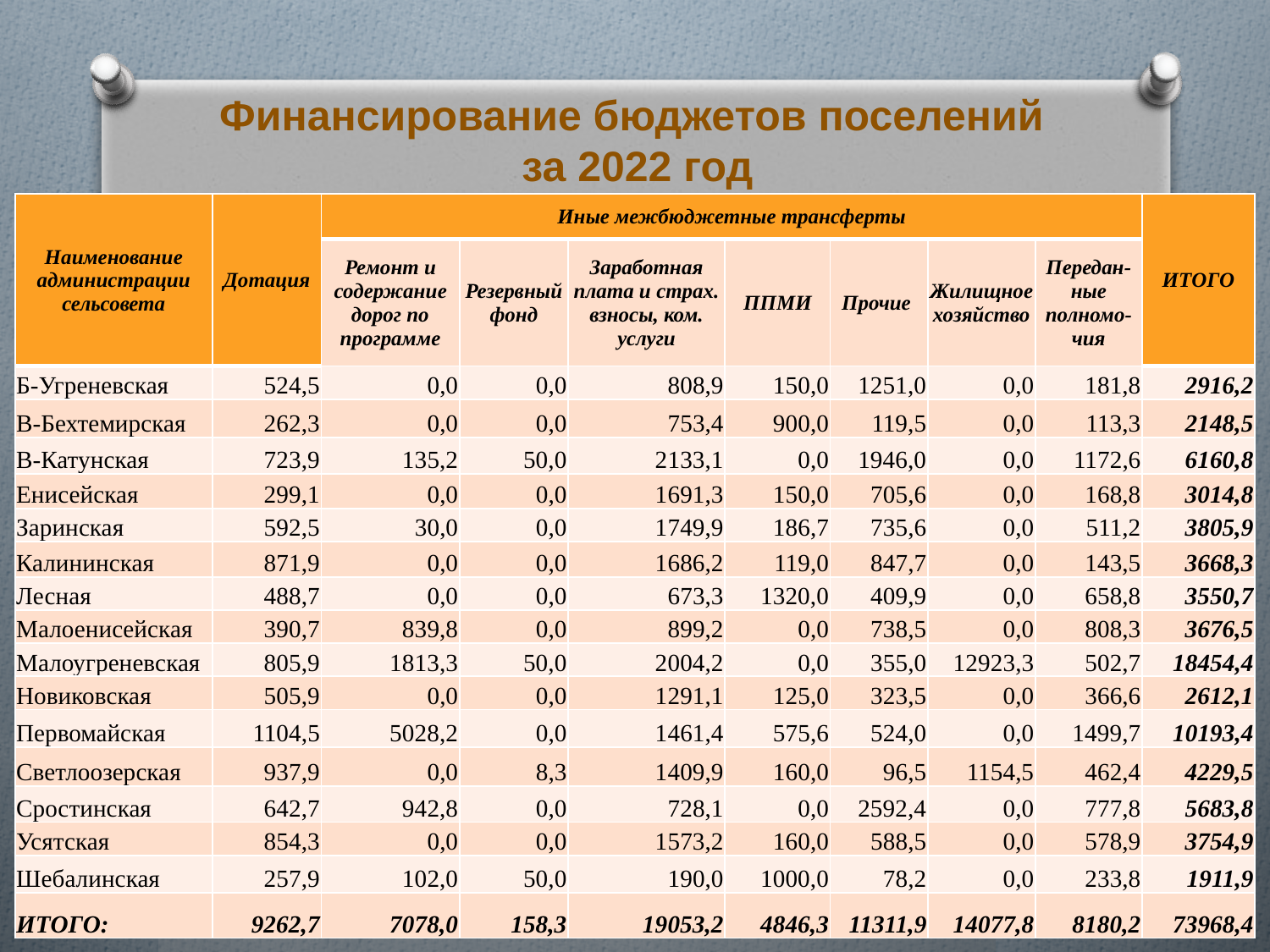

Финансирование бюджетов поселений
за 2022 год
| Наименование администрации сельсовета | Дотация | Иные межбюджетные трансферты |  |  |  |  |  |  | ИТОГО |
| --- | --- | --- | --- | --- | --- | --- | --- | --- | --- |
|  |  | Ремонт и содержание дорог по программе | Резервный фонд | Заработная плата и страх. взносы, ком. услуги | ППМИ | Прочие | Жилищное хозяйство | Передан-ные полномо-чия |  |
| Б-Угреневская | 524,5 | 0,0 | 0,0 | 808,9 | 150,0 | 1251,0 | 0,0 | 181,8 | 2916,2 |
| В-Бехтемирская | 262,3 | 0,0 | 0,0 | 753,4 | 900,0 | 119,5 | 0,0 | 113,3 | 2148,5 |
| В-Катунская | 723,9 | 135,2 | 50,0 | 2133,1 | 0,0 | 1946,0 | 0,0 | 1172,6 | 6160,8 |
| Енисейская | 299,1 | 0,0 | 0,0 | 1691,3 | 150,0 | 705,6 | 0,0 | 168,8 | 3014,8 |
| Заринская | 592,5 | 30,0 | 0,0 | 1749,9 | 186,7 | 735,6 | 0,0 | 511,2 | 3805,9 |
| Калининская | 871,9 | 0,0 | 0,0 | 1686,2 | 119,0 | 847,7 | 0,0 | 143,5 | 3668,3 |
| Лесная | 488,7 | 0,0 | 0,0 | 673,3 | 1320,0 | 409,9 | 0,0 | 658,8 | 3550,7 |
| Малоенисейская | 390,7 | 839,8 | 0,0 | 899,2 | 0,0 | 738,5 | 0,0 | 808,3 | 3676,5 |
| Малоугреневская | 805,9 | 1813,3 | 50,0 | 2004,2 | 0,0 | 355,0 | 12923,3 | 502,7 | 18454,4 |
| Новиковская | 505,9 | 0,0 | 0,0 | 1291,1 | 125,0 | 323,5 | 0,0 | 366,6 | 2612,1 |
| Первомайская | 1104,5 | 5028,2 | 0,0 | 1461,4 | 575,6 | 524,0 | 0,0 | 1499,7 | 10193,4 |
| Светлоозерская | 937,9 | 0,0 | 8,3 | 1409,9 | 160,0 | 96,5 | 1154,5 | 462,4 | 4229,5 |
| Сростинская | 642,7 | 942,8 | 0,0 | 728,1 | 0,0 | 2592,4 | 0,0 | 777,8 | 5683,8 |
| Усятская | 854,3 | 0,0 | 0,0 | 1573,2 | 160,0 | 588,5 | 0,0 | 578,9 | 3754,9 |
| Шебалинская | 257,9 | 102,0 | 50,0 | 190,0 | 1000,0 | 78,2 | 0,0 | 233,8 | 1911,9 |
| ИТОГО: | 9262,7 | 7078,0 | 158,3 | 19053,2 | 4846,3 | 11311,9 | 14077,8 | 8180,2 | 73968,4 |